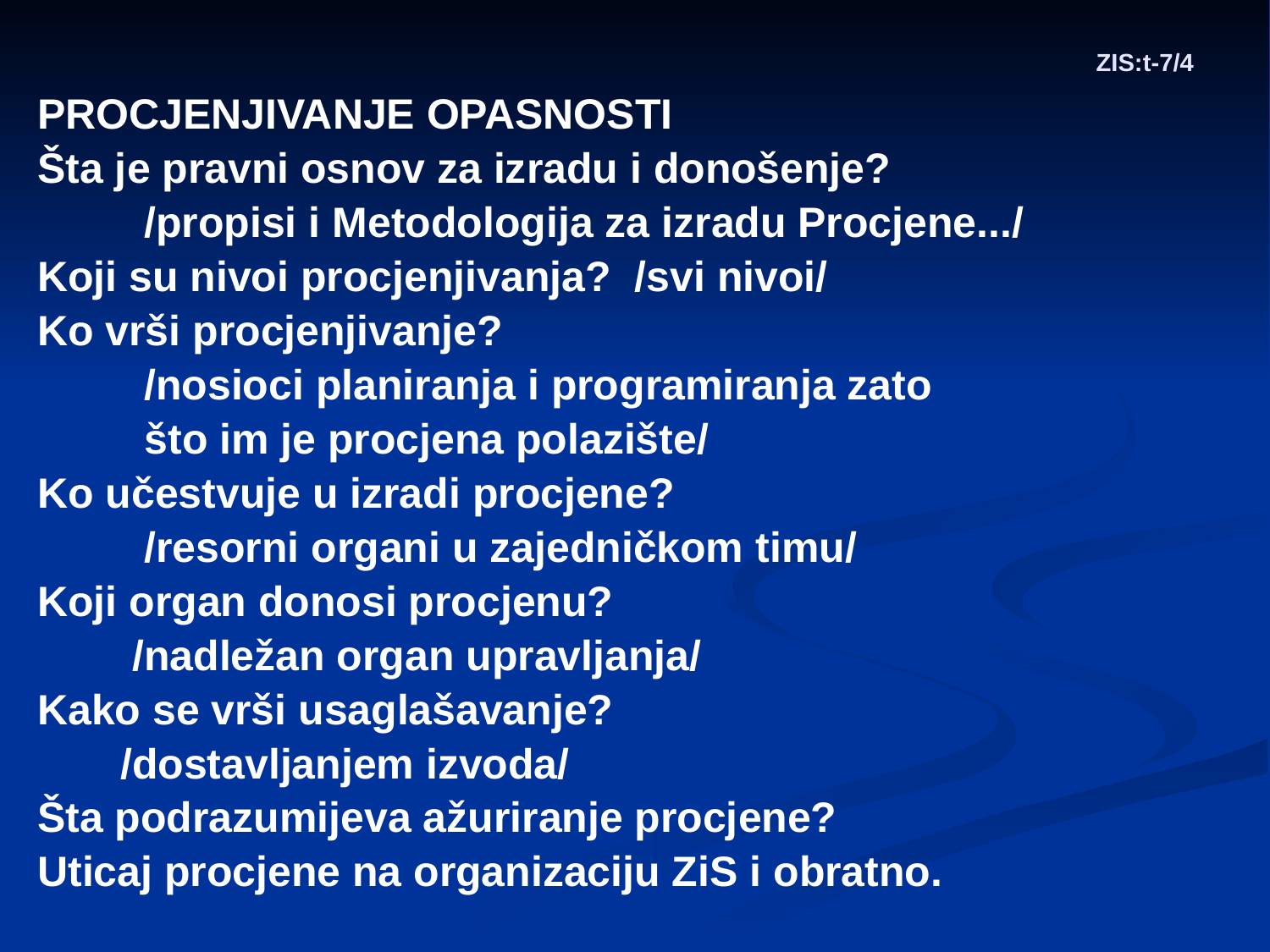

# ZIS:t-7/4
PROCJENJIVANJE OPASNOSTI
Šta je pravni osnov za izradu i donošenje?
         /propisi i Metodologija za izradu Procjene.../
Koji su nivoi procjenjivanja?  /svi nivoi/
Ko vrši procjenjivanje?
         /nosioci planiranja i programiranja zato
         što im je procjena polazište/
Ko učestvuje u izradi procjene?
         /resorni organi u zajedničkom timu/
Koji organ donosi procjenu?
        /nadležan organ upravljanja/
Kako se vrši usaglašavanje?
       /dostavljanjem izvoda/
Šta podrazumijeva ažuriranje procjene?
Uticaj procjene na organizaciju ZiS i obratno.